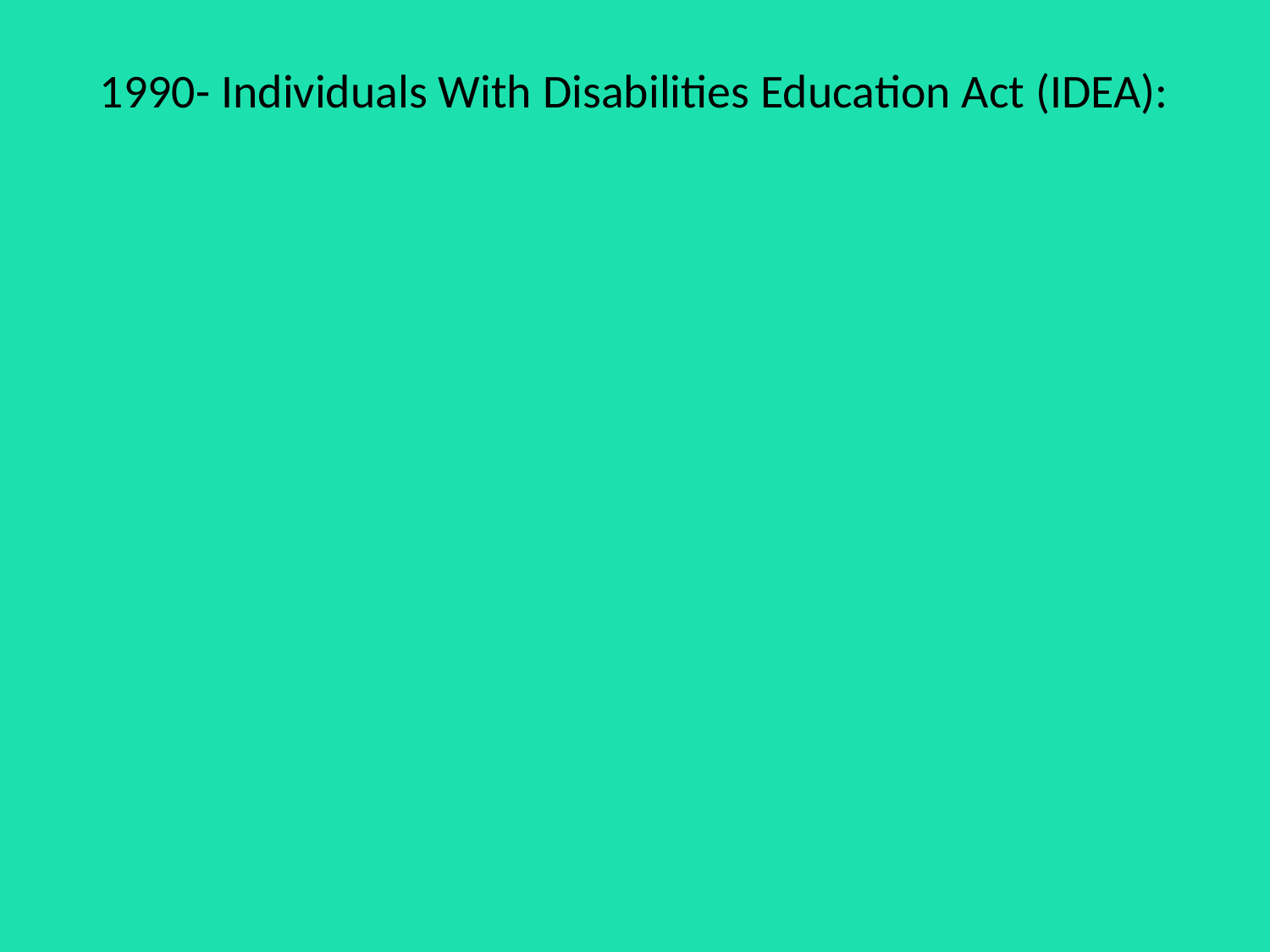

# 1990- Individuals With Disabilities Education Act (IDEA):